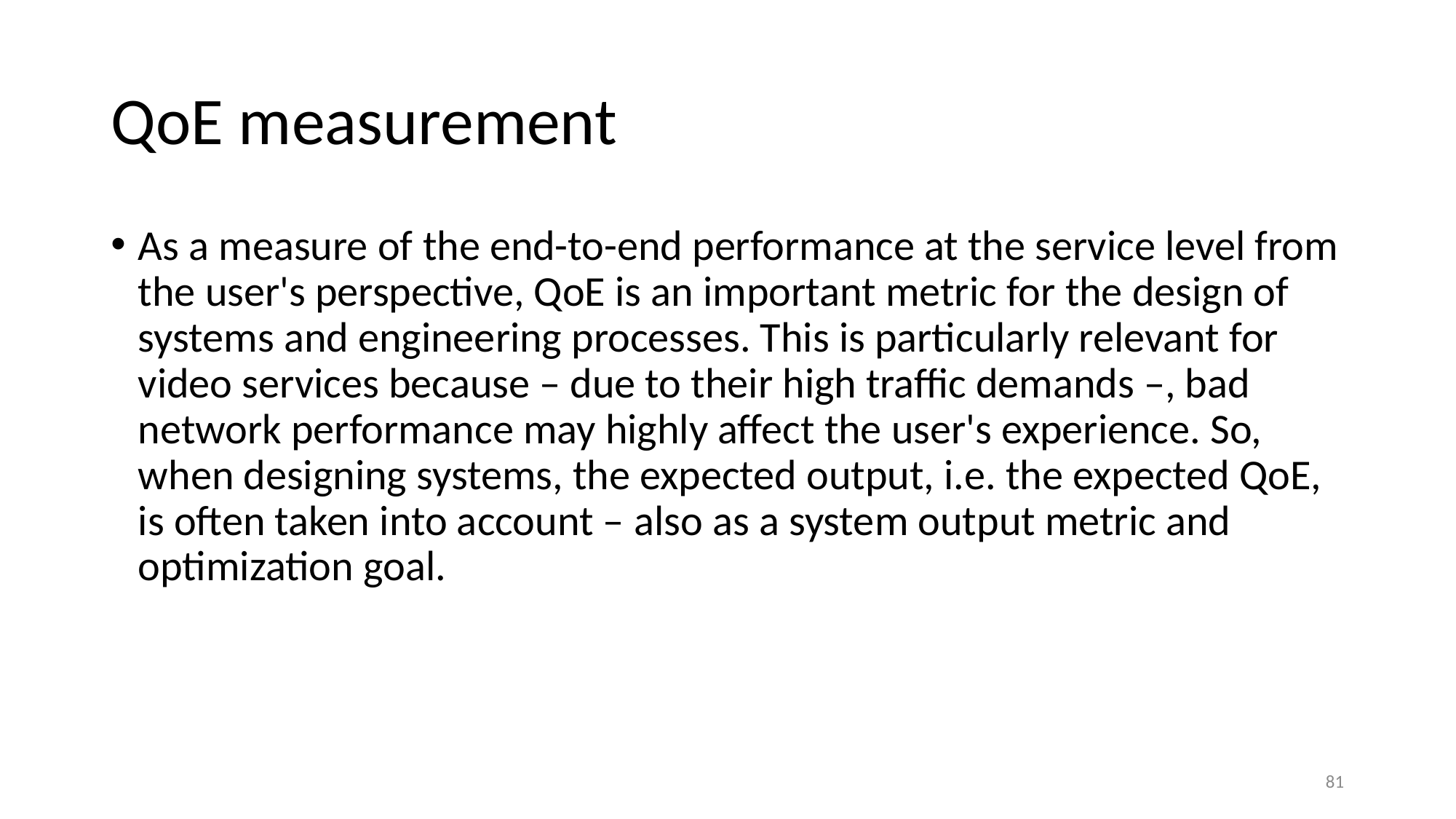

# QoE measurement
As a measure of the end-to-end performance at the service level from the user's perspective, QoE is an important metric for the design of systems and engineering processes. This is particularly relevant for video services because – due to their high traffic demands –, bad network performance may highly affect the user's experience. So, when designing systems, the expected output, i.e. the expected QoE, is often taken into account – also as a system output metric and optimization goal.
81